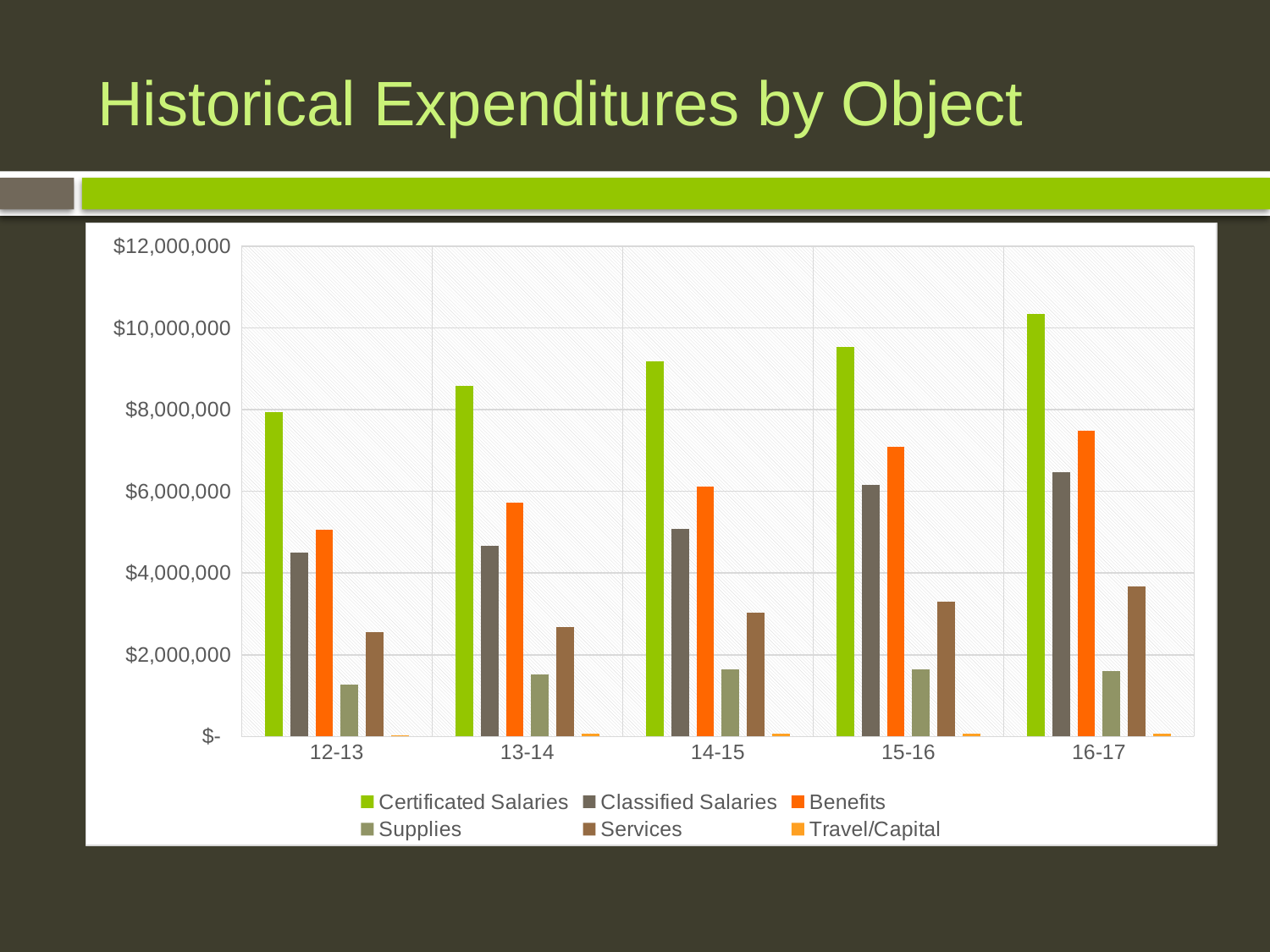

# Historical Expenditures by Object

### Chart

| Category | Certificated Salaries | Classified Salaries | Benefits | Supplies | Services | Travel/Capital |
|---|---|---|---|---|---|---|
| 12-13 | 7944301.0 | 4496938.0 | 5055578.0 | 1259803.0 | 2562996.0 | 31550.0 |
| 13-14 | 8583905.0 | 4678262.0 | 5722387.0 | 1515973.0 | 2668612.0 | 57969.0 |
| 14-15 | 9176444.0 | 5074217.0 | 6117373.0 | 1636003.0 | 3020984.0 | 71850.0 |
| 15-16 | 9535230.0 | 6153104.0 | 7088344.0 | 1638542.0 | 3306659.0 | 72250.0 |
| 16-17 | 10354599.0 | 6471477.0 | 7486914.0 | 1602541.0 | 3682494.0 | 72350.0 |